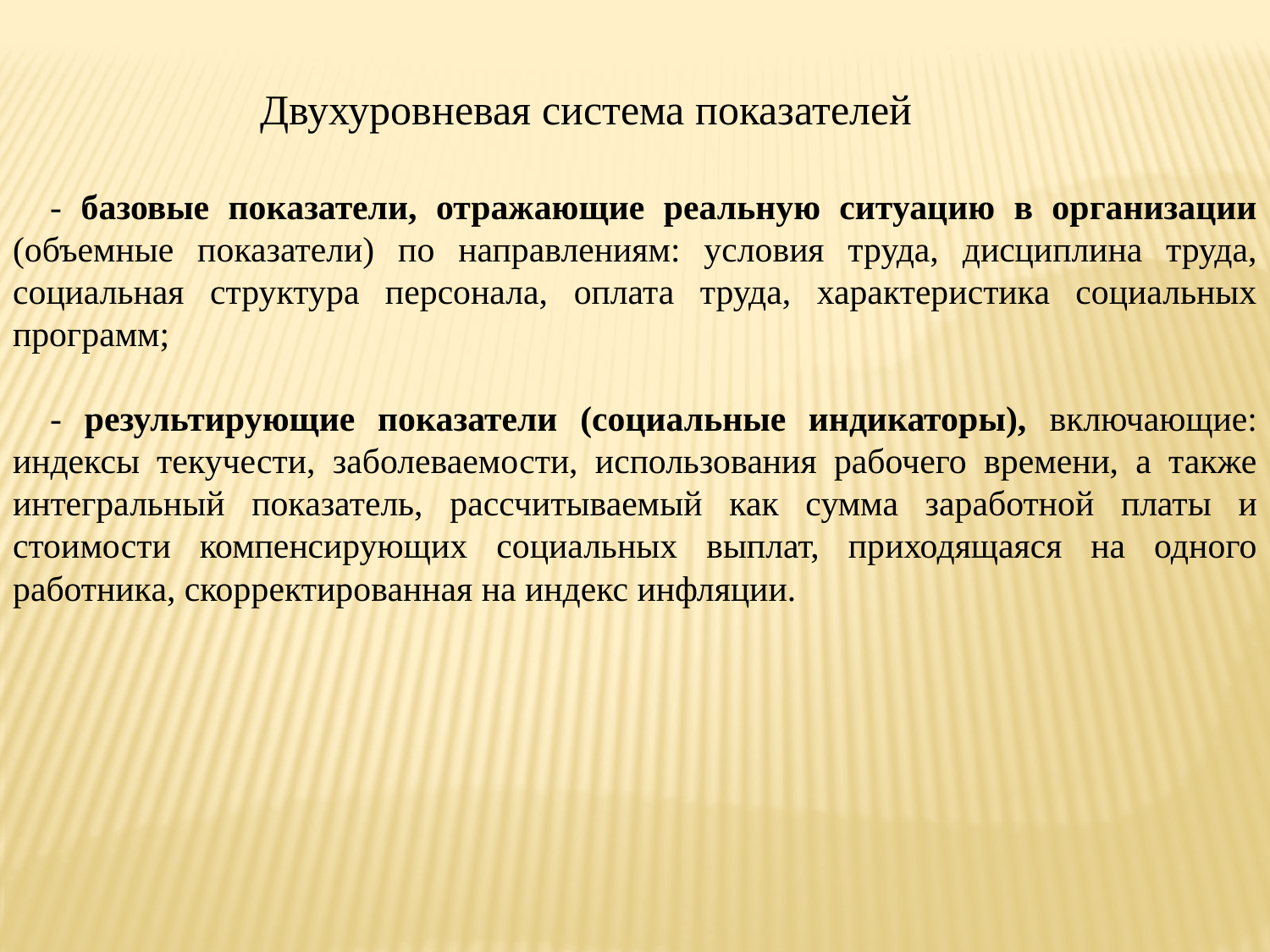

Двухуровневая система показателей
- базовые показатели, отражающие реальную ситуацию в организации (объемные показатели) по направлениям: условия труда, дисциплина труда, социальная структура персонала, оплата труда, характеристика социальных программ;

- результирующие показатели (социальные индикаторы), включающие: индексы текучести, заболеваемости, использования рабочего времени, а также интегральный показатель, рассчитываемый как сумма заработной платы и стоимости компенсирующих социальных выплат, приходящаяся на одного работника, скорректированная на индекс инфляции.